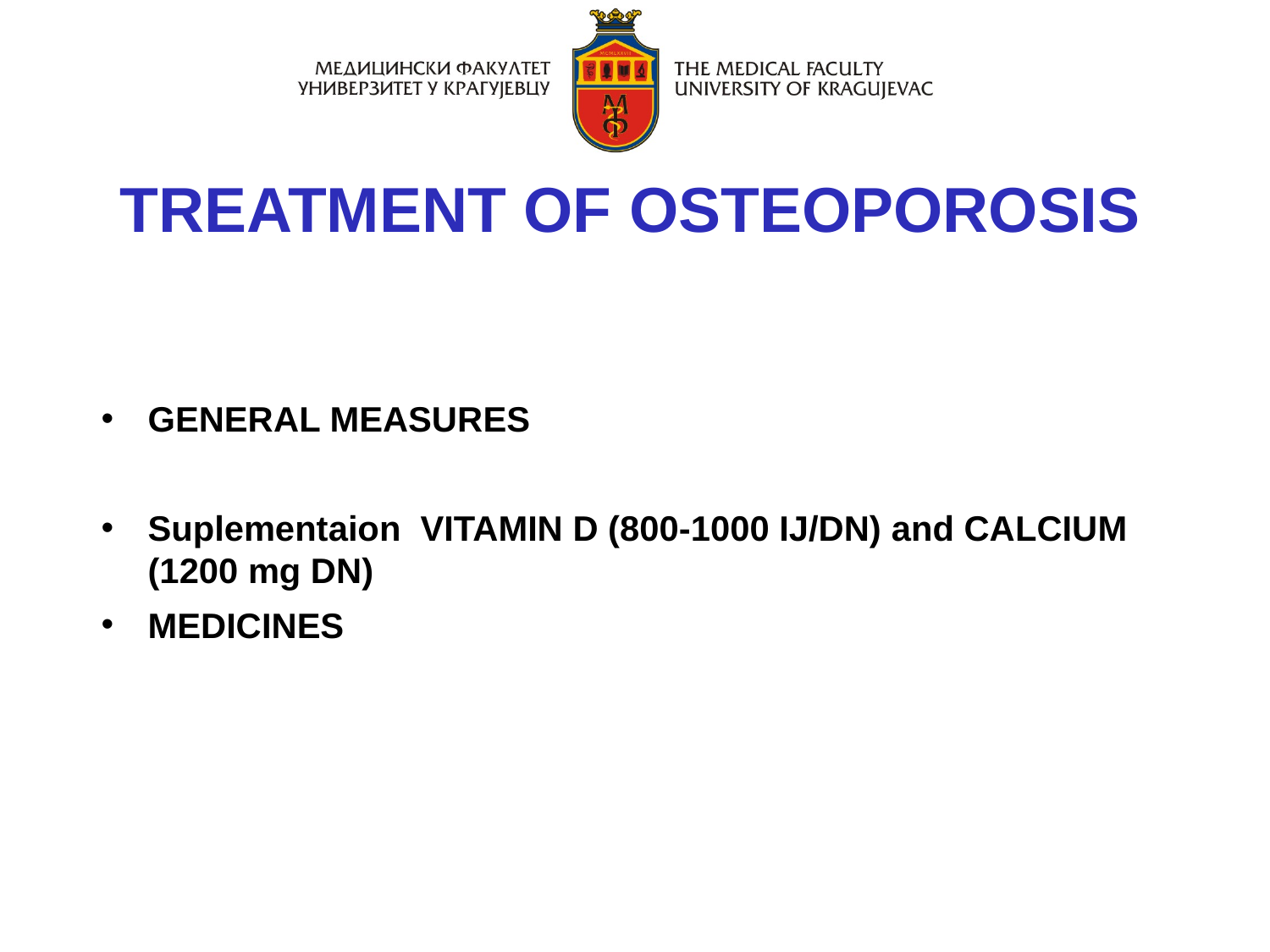

TREATMENT OF OSTEOPOROSIS
GENERAL MEASURES

Suplementaion  VITAMIN D (800-1000 IJ/DN) and CALCIUM (1200 mg DN)
MEDICINES